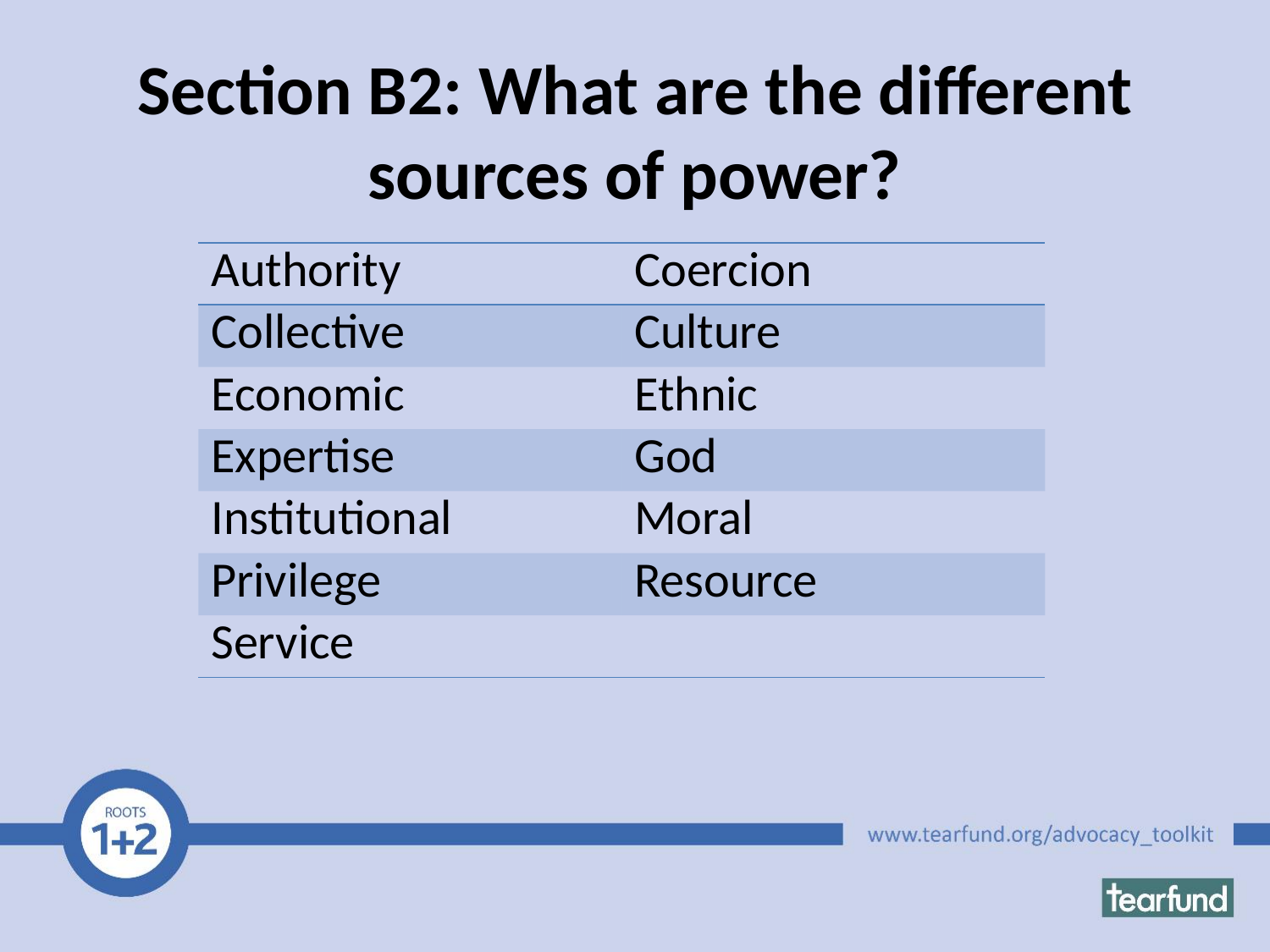

# Section B2: What are the different sources of power?

| Authority | Coercion |
| --- | --- |
| Collective | Culture |
| Economic | Ethnic |
| Expertise | God |
| Institutional | Moral |
| Privilege | Resource |
| Service |  |